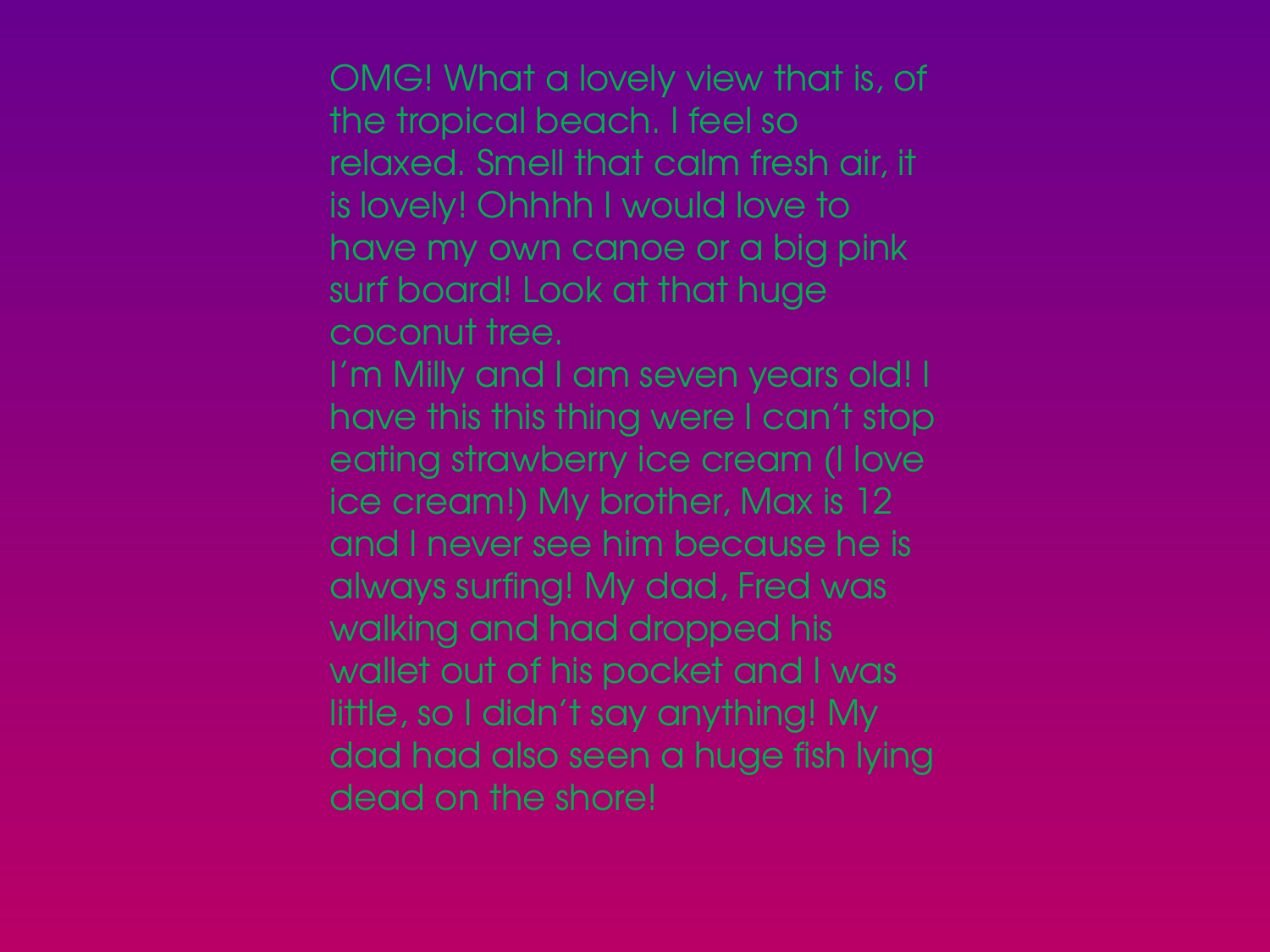

OMG! What a lovely view that is, of the tropical beach. I feel so relaxed. Smell that calm fresh air, it is lovely! Ohhhh I would love to have my own canoe or a big pink surf board! Look at that huge coconut tree.
I’m Milly and I am seven years old! I have this this thing were I can’t stop eating strawberry ice cream (I love ice cream!) My brother, Max is 12 and I never see him because he is always surfing! My dad, Fred was walking and had dropped his wallet out of his pocket and I was little, so I didn’t say anything! My dad had also seen a huge fish lying dead on the shore!